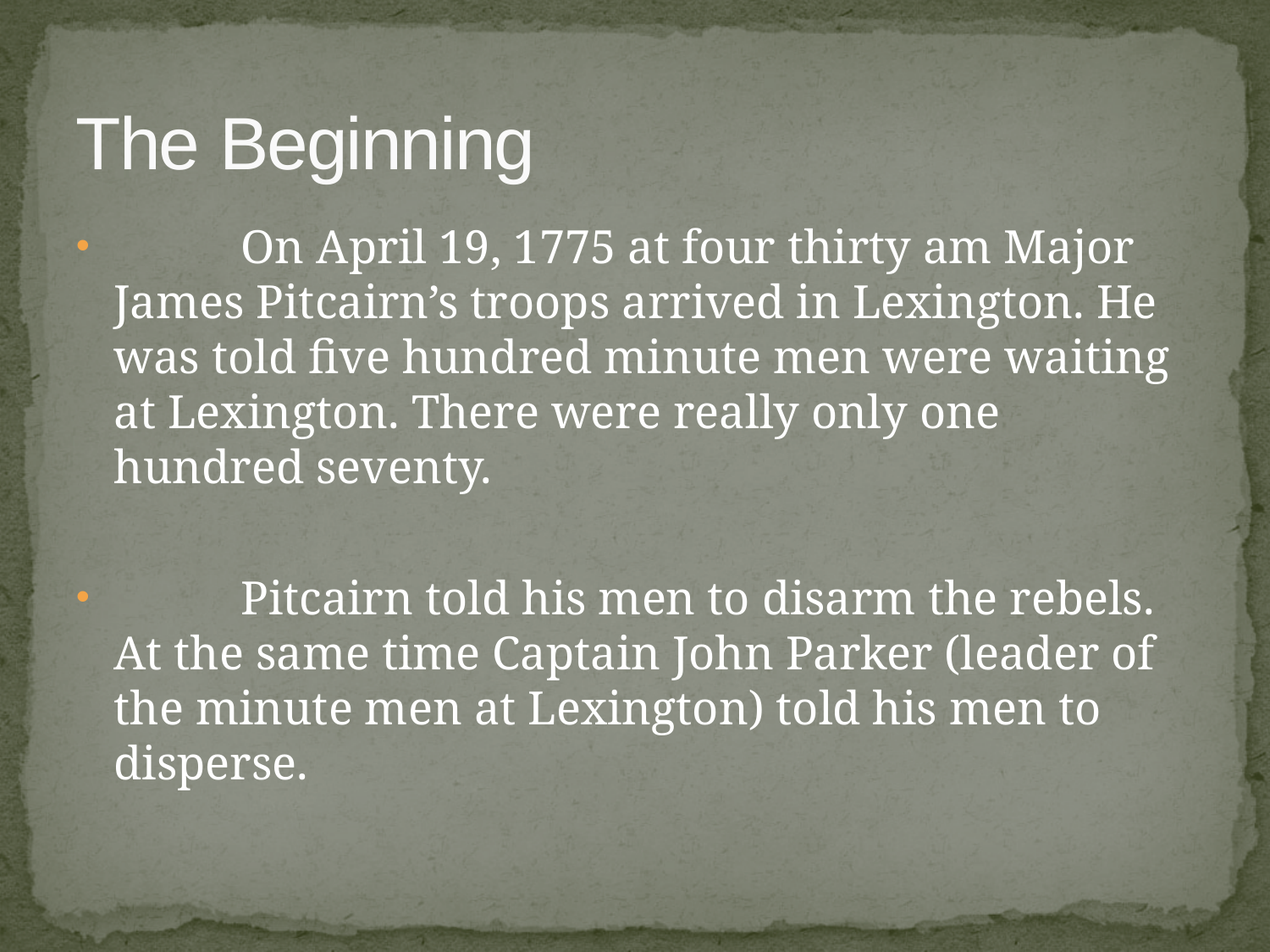

# The Beginning
	On April 19, 1775 at four thirty am Major James Pitcairn’s troops arrived in Lexington. He was told five hundred minute men were waiting at Lexington. There were really only one hundred seventy.

	Pitcairn told his men to disarm the rebels. At the same time Captain John Parker (leader of the minute men at Lexington) told his men to disperse.